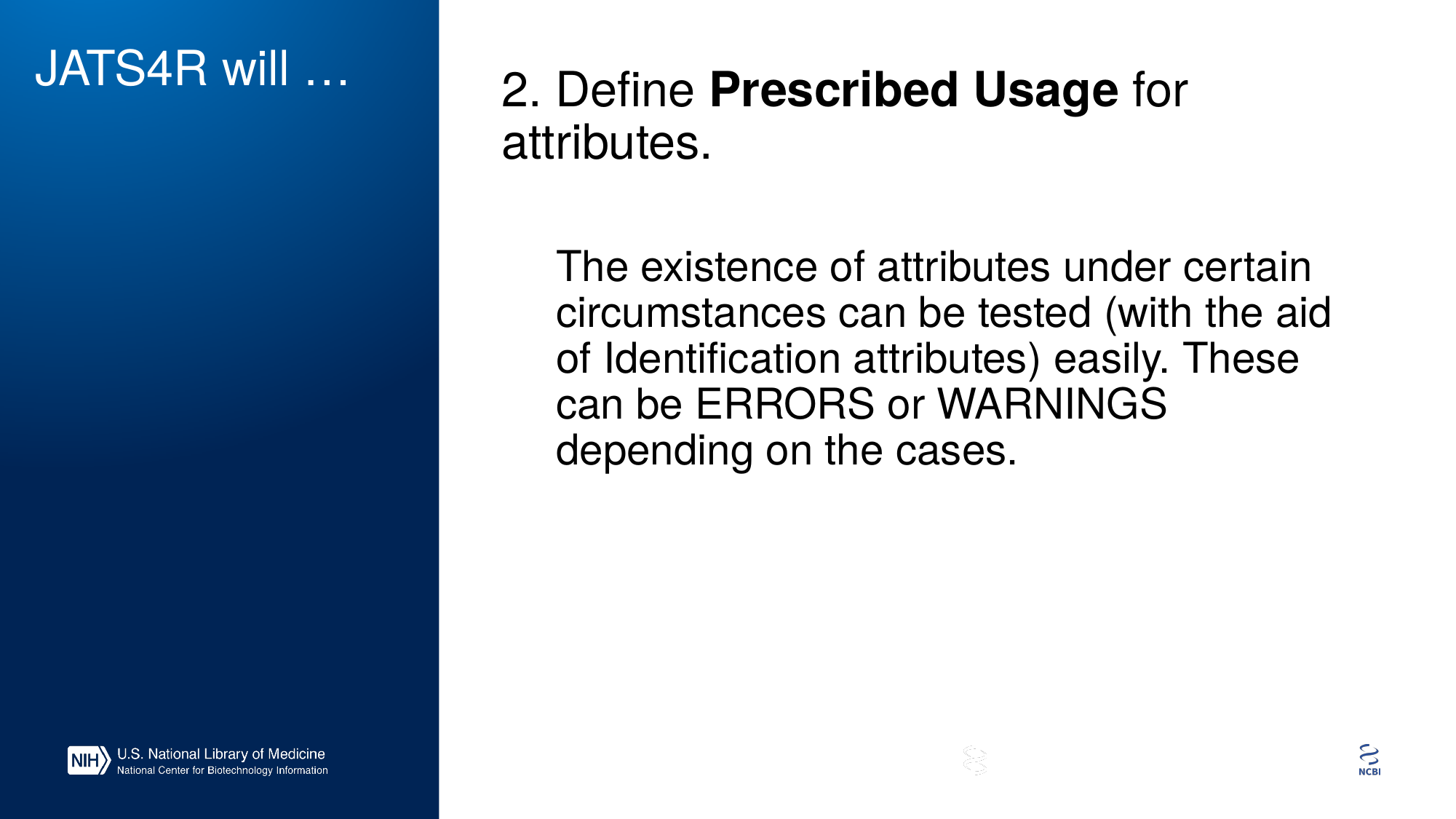

# JATS4R will …
2. Define Prescribed Usage for attributes.

The existence of attributes under certain circumstances can be tested (with the aid of Identification attributes) easily. These can be ERRORS or WARNINGS depending on the cases.